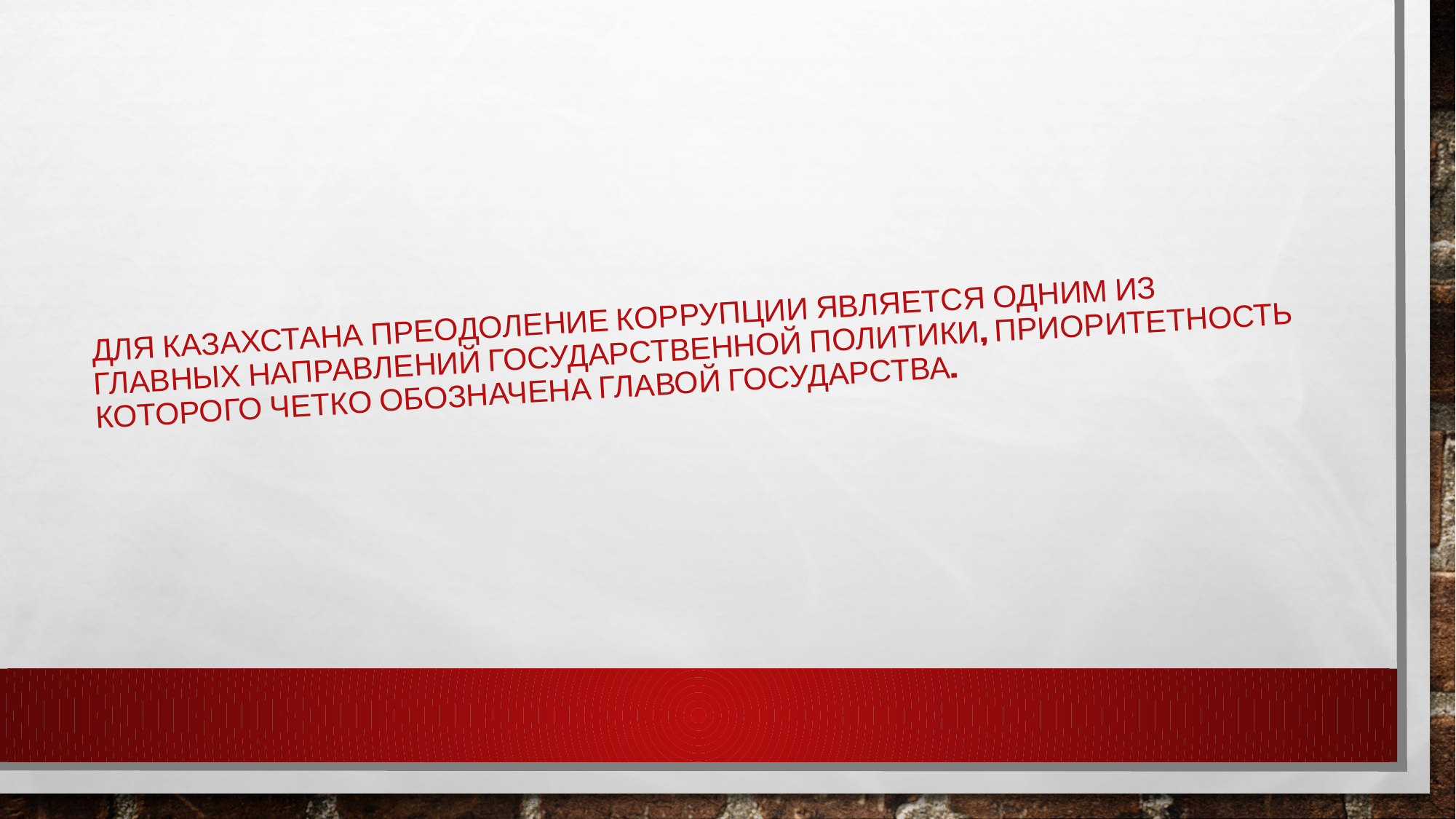

# Для Казахстана преодоление коррупции является одним из главных направлений государственной политики, приоритетность которого четко обозначена главой государства.